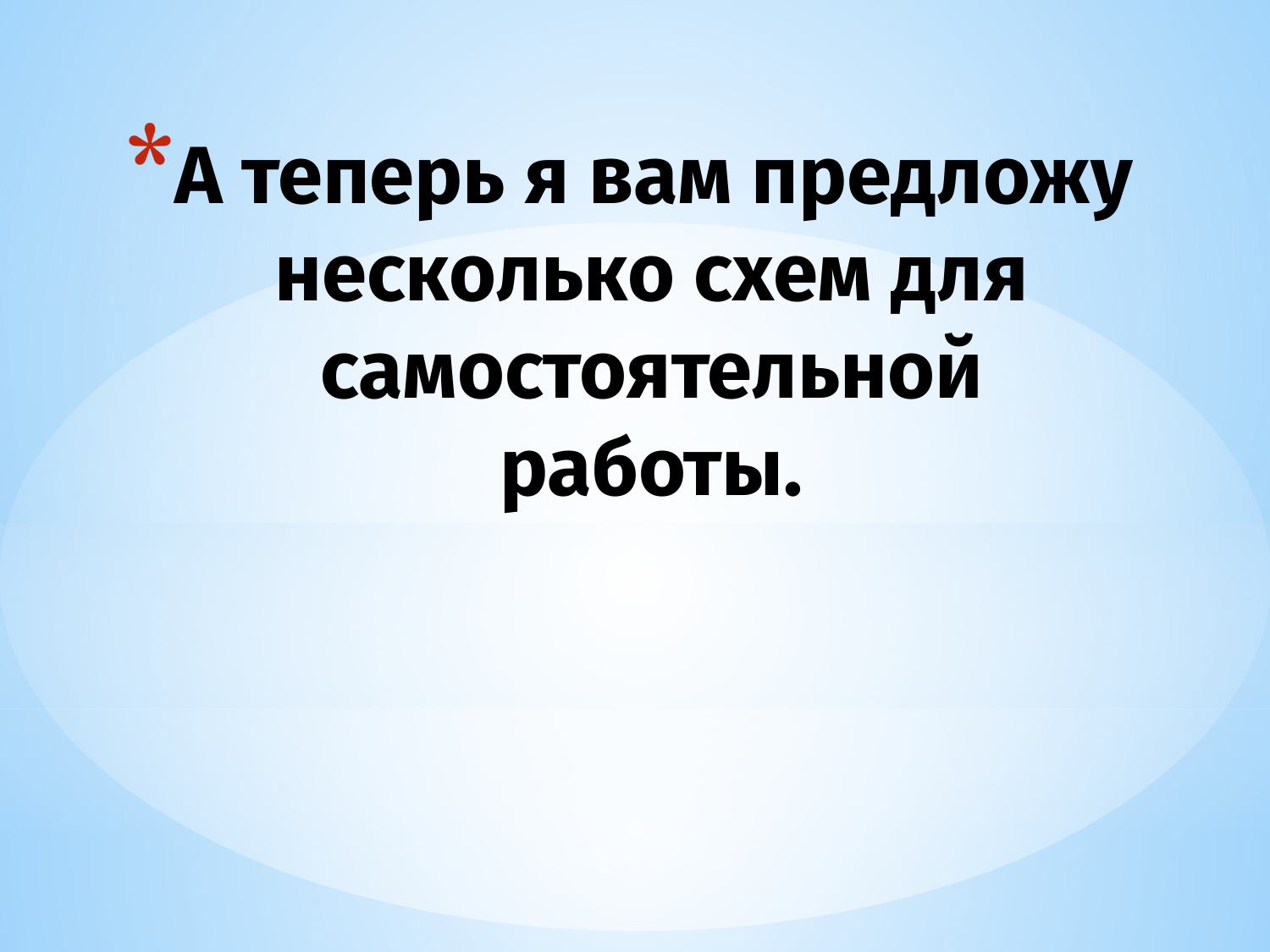

# А теперь я вам предложу несколько схем для самостоятельной работы.